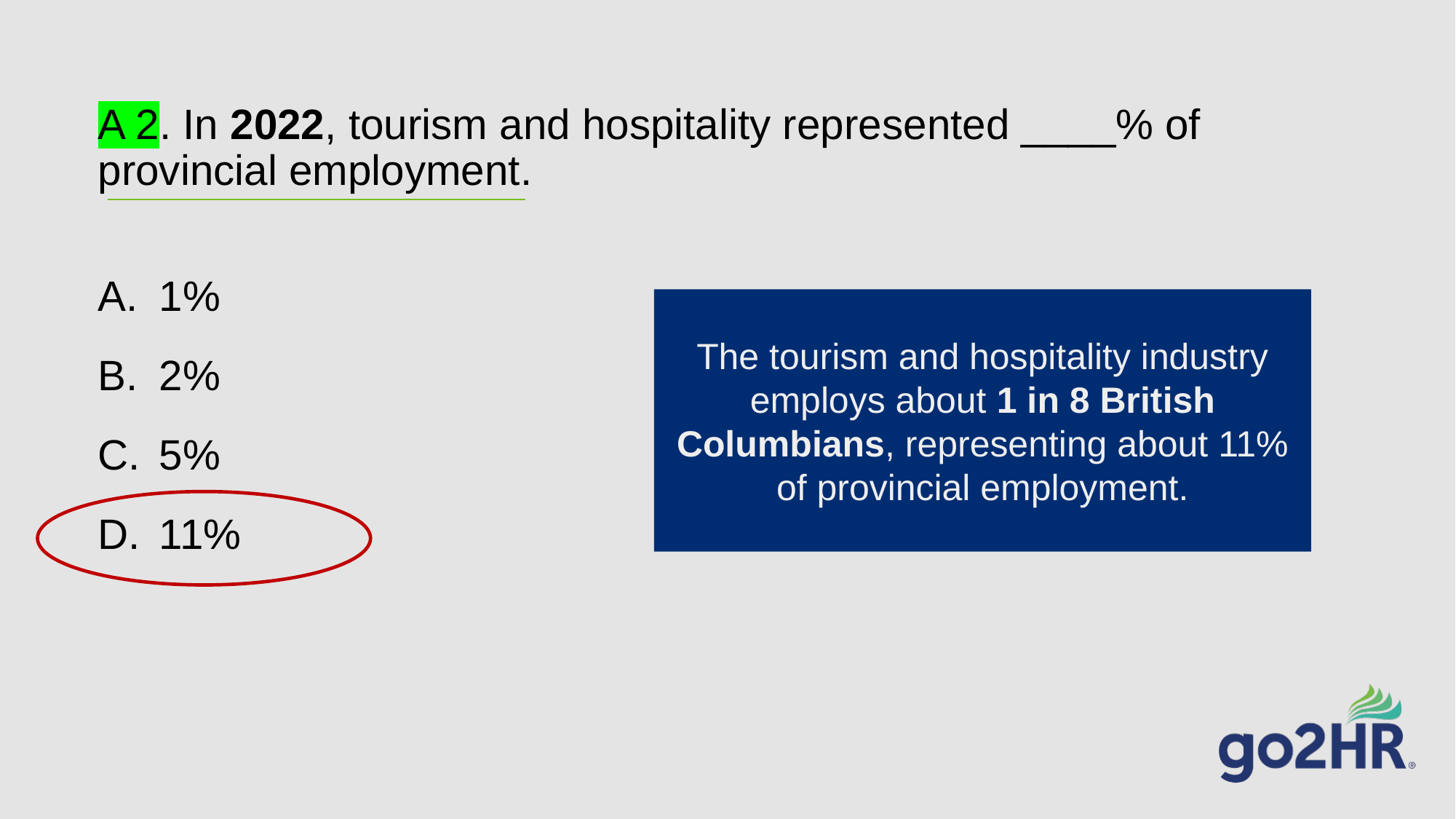

# A 2. In 2022, tourism and hospitality represented ____% of provincial employment.
1%
2%
5%
11%
The tourism and hospitality industry employs about 1 in 8 British Columbians, representing about 11% of provincial employment.